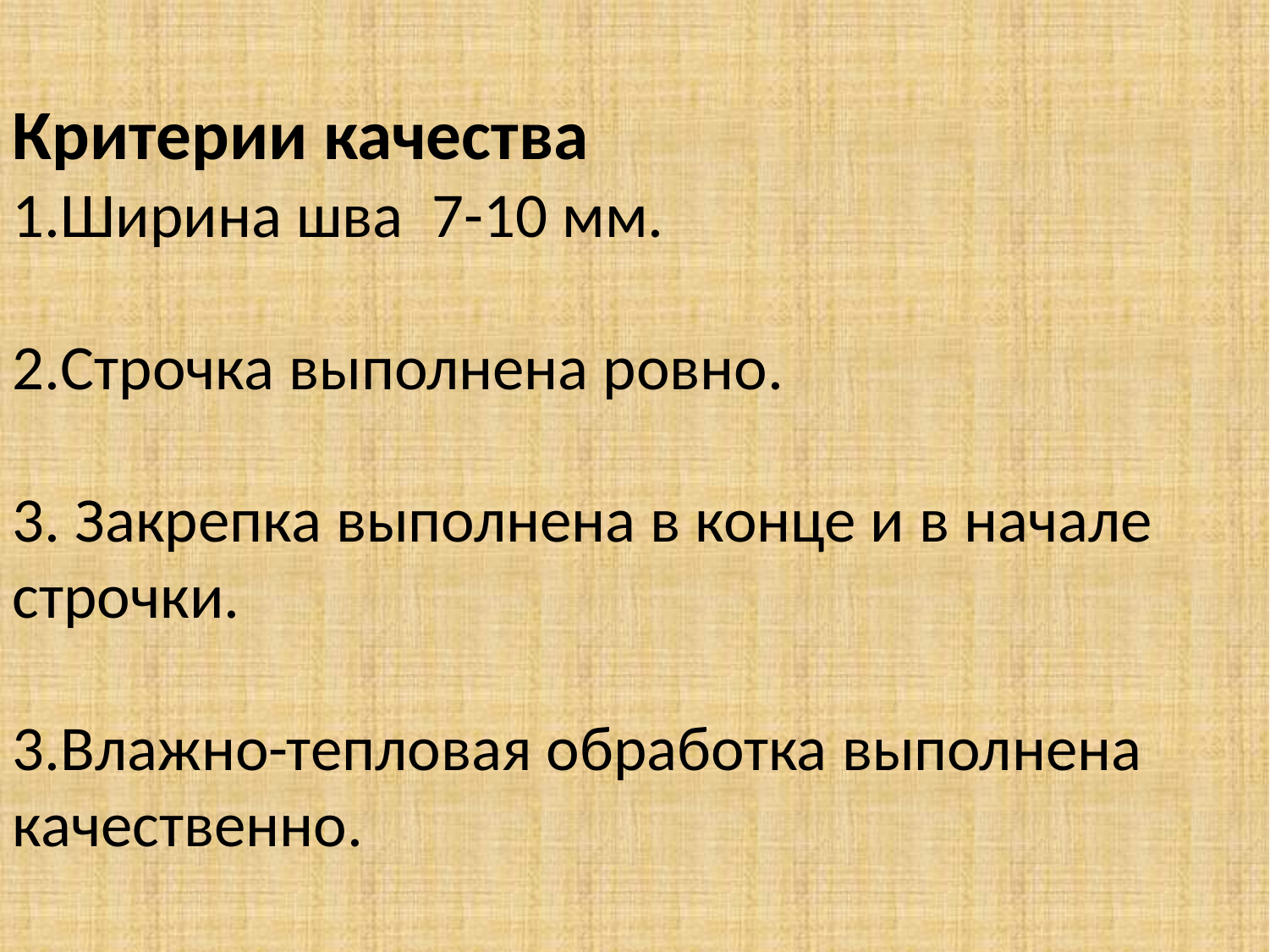

Критерии качества
1.Ширина шва  7-10 мм.

2.Строчка выполнена ровно.

3. Закрепка выполнена в конце и в начале строчки.

3.Влажно-тепловая обработка выполнена качественно.